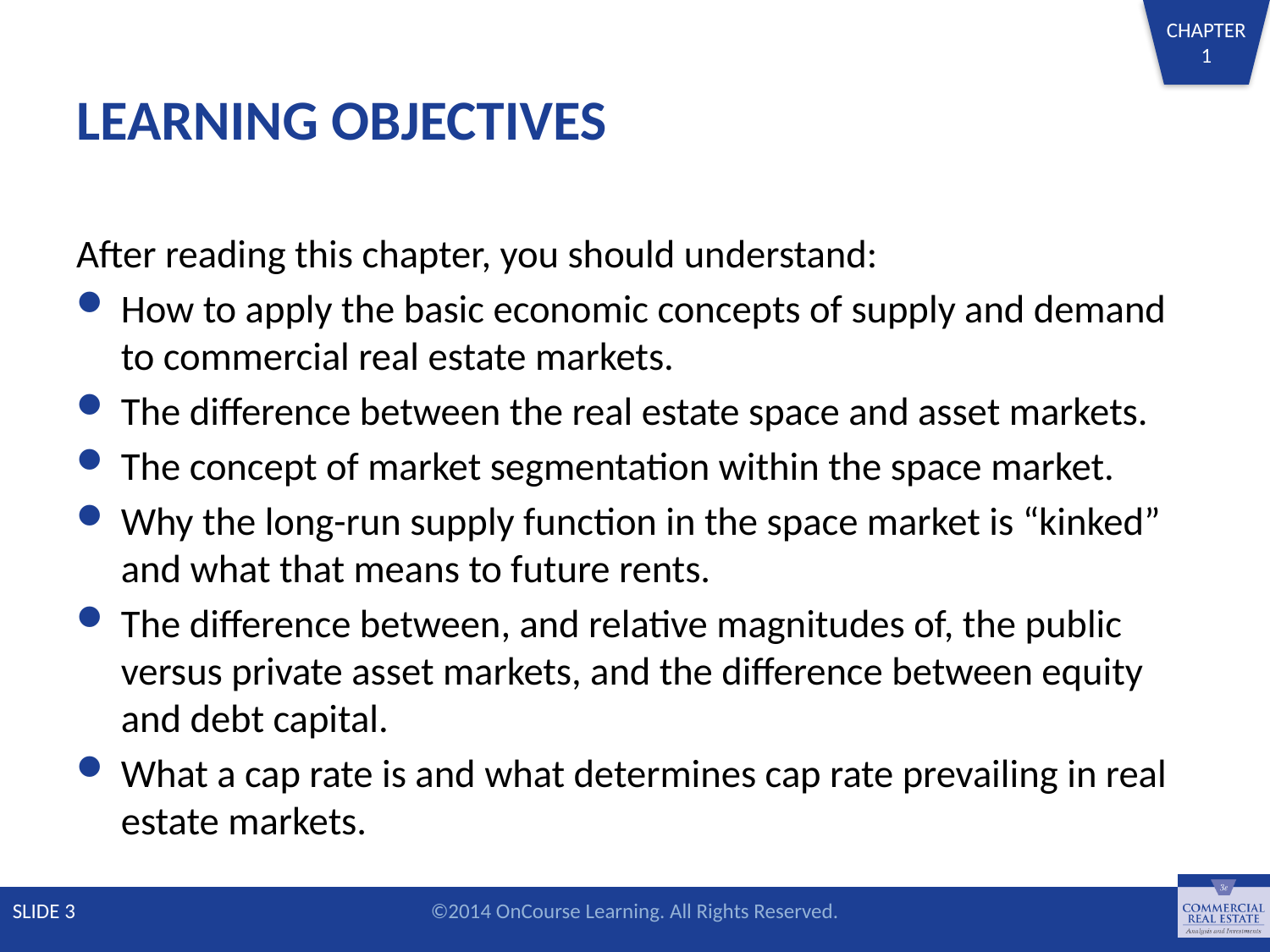

# LEARNING OBJECTIVES
After reading this chapter, you should understand:
How to apply the basic economic concepts of supply and demand to commercial real estate markets.
The difference between the real estate space and asset markets.
The concept of market segmentation within the space market.
Why the long-run supply function in the space market is “kinked” and what that means to future rents.
The difference between, and relative magnitudes of, the public versus private asset markets, and the difference between equity and debt capital.
What a cap rate is and what determines cap rate prevailing in real estate markets.
SLIDE 3